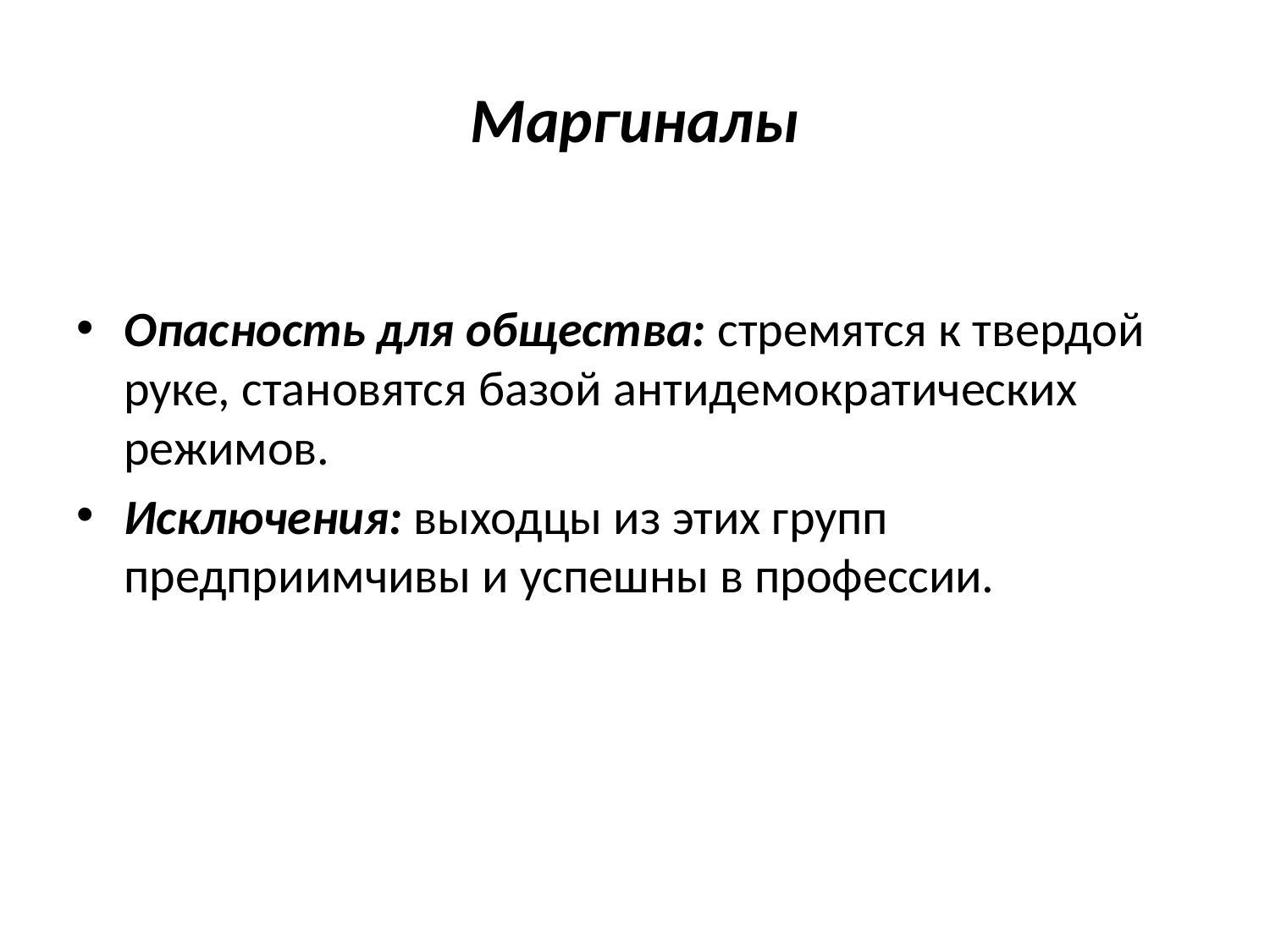

# Маргиналы

Опасность для общества: стремятся к твердой руке, становятся базой антидемократических режимов.
Исключения: выходцы из этих групп предприимчивы и успешны в профессии.